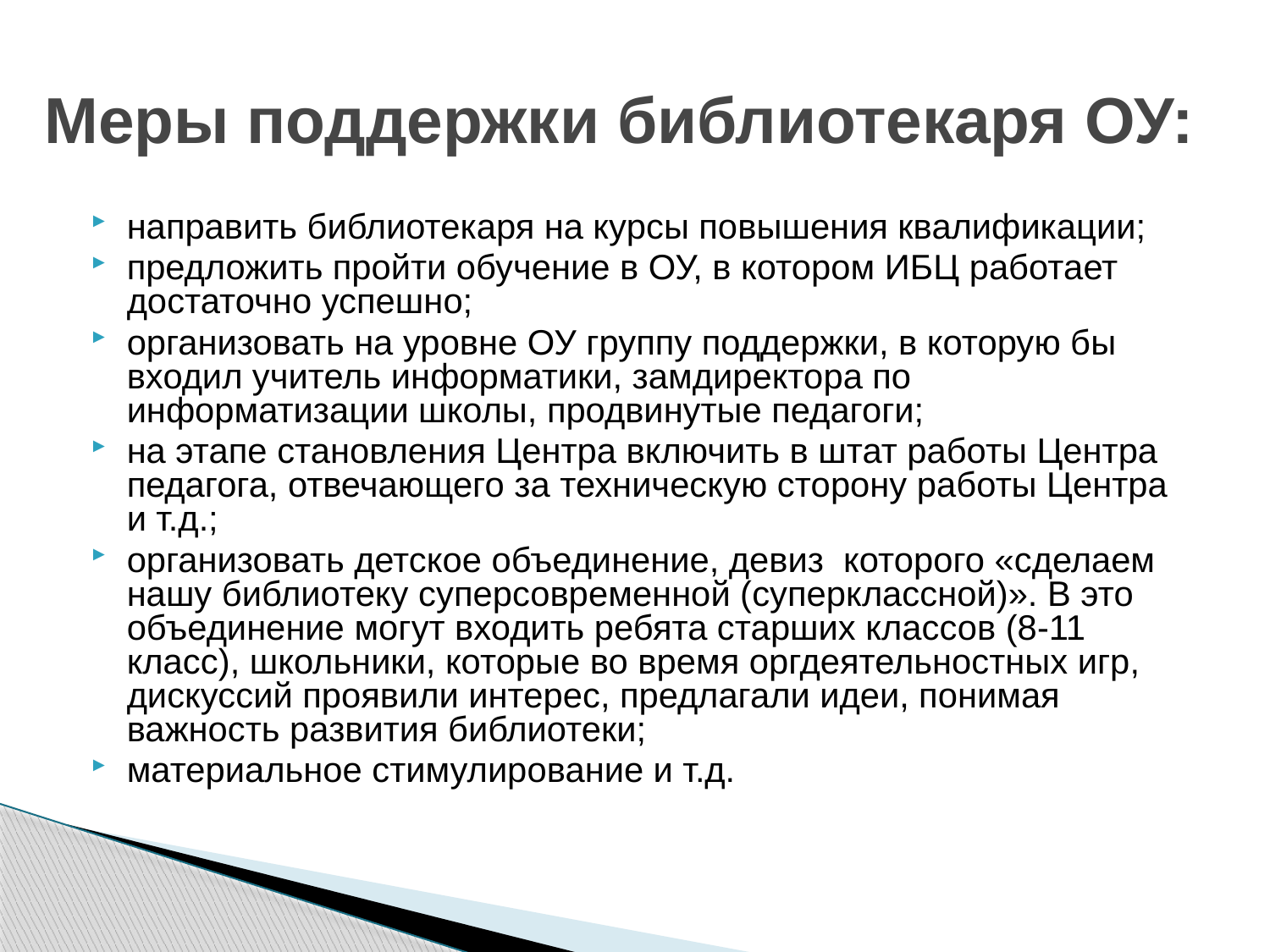

# Меры поддержки библиотекаря ОУ:
направить библиотекаря на курсы повышения квалификации;
предложить пройти обучение в ОУ, в котором ИБЦ работает достаточно успешно;
организовать на уровне ОУ группу поддержки, в которую бы входил учитель информатики, замдиректора по информатизации школы, продвинутые педагоги;
на этапе становления Центра включить в штат работы Центра педагога, отвечающего за техническую сторону работы Центра и т.д.;
организовать детское объединение, девиз  которого «сделаем нашу библиотеку суперсовременной (суперклассной)». В это объединение могут входить ребята старших классов (8-11 класс), школьники, которые во время оргдеятельностных игр, дискуссий проявили интерес, предлагали идеи, понимая важность развития библиотеки;
материальное стимулирование и т.д.